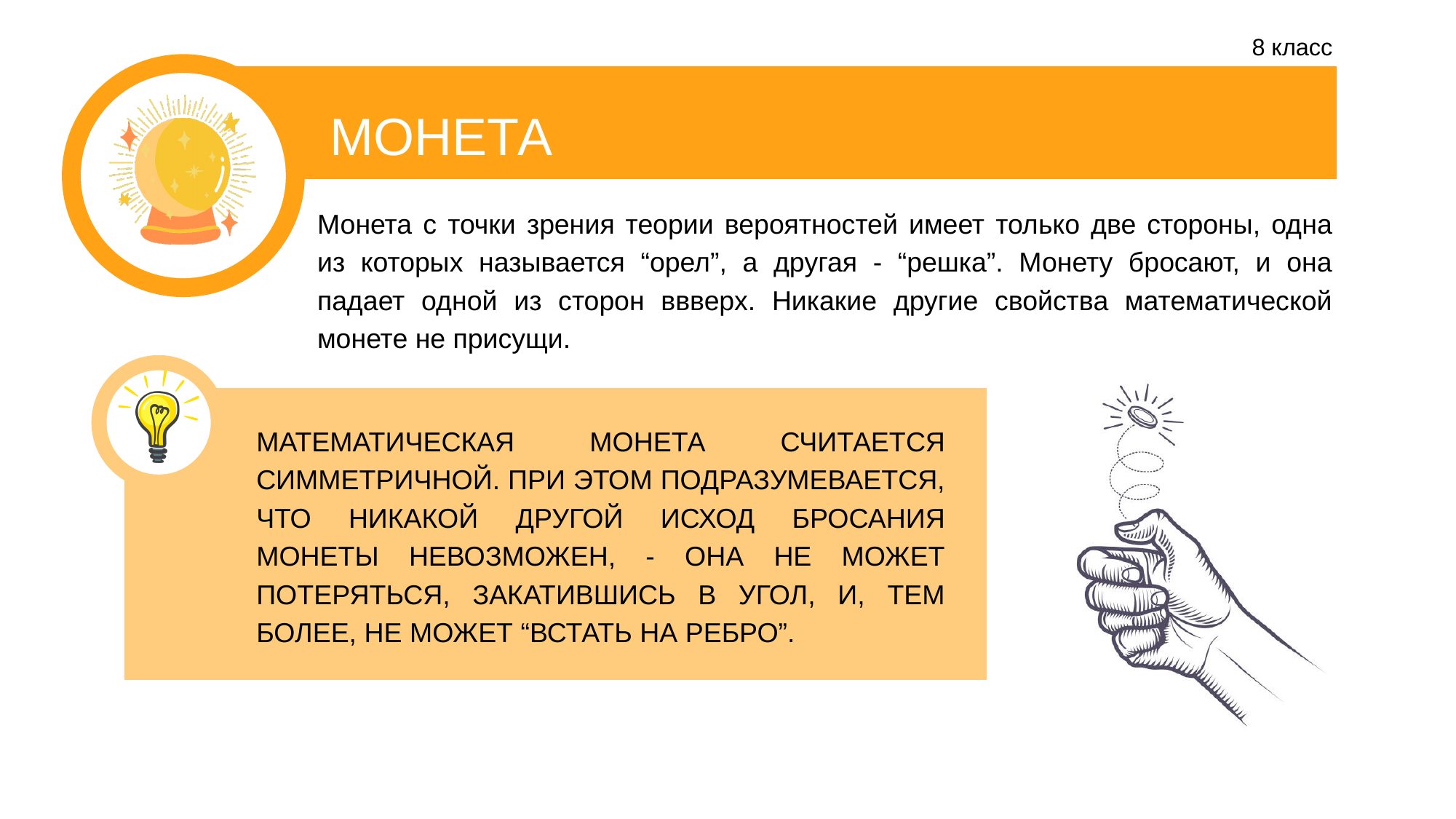

8 класс

МОНЕТА

Монета с точки зрения теории вероятностей имеет только две стороны, одна из которых называется “орел”, а другая - “решка”. Монету бросают, и она падает одной из сторон ввверх. Никакие другие свойства математической монете не присущи.

МАТЕМАТИЧЕСКАЯ МОНЕТА СЧИТАЕТСЯ СИММЕТРИЧНОЙ. ПРИ ЭТОМ ПОДРАЗУМЕВАЕТСЯ, ЧТО НИКАКОЙ ДРУГОЙ ИСХОД БРОСАНИЯ МОНЕТЫ НЕВОЗМОЖЕН, - ОНА НЕ МОЖЕТ ПОТЕРЯТЬСЯ, ЗАКАТИВШИСЬ В УГОЛ, И, ТЕМ БОЛЕЕ, НЕ МОЖЕТ “ВСТАТЬ НА РЕБРО”.